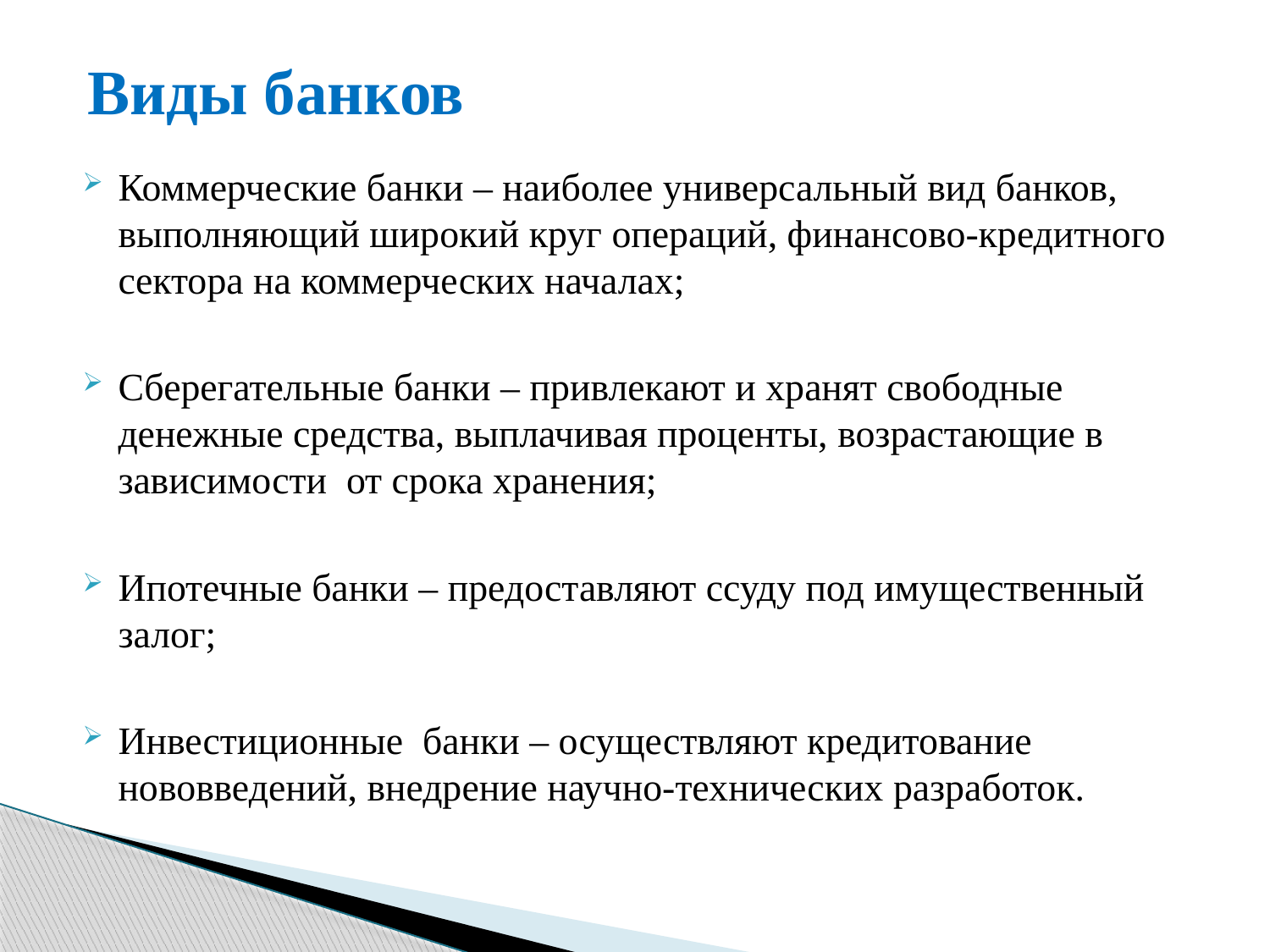

# Виды банков
Коммерческие банки – наиболее универсальный вид банков, выполняющий широкий круг операций, финансово-кредитного сектора на коммерческих началах;

Сберегательные банки – привлекают и хранят свободные денежные средства, выплачивая проценты, возрастающие в зависимости  от срока хранения;

Ипотечные банки – предоставляют ссуду под имущественный залог;

Инвестиционные  банки – осуществляют кредитование нововведений, внедрение научно-технических разработок.